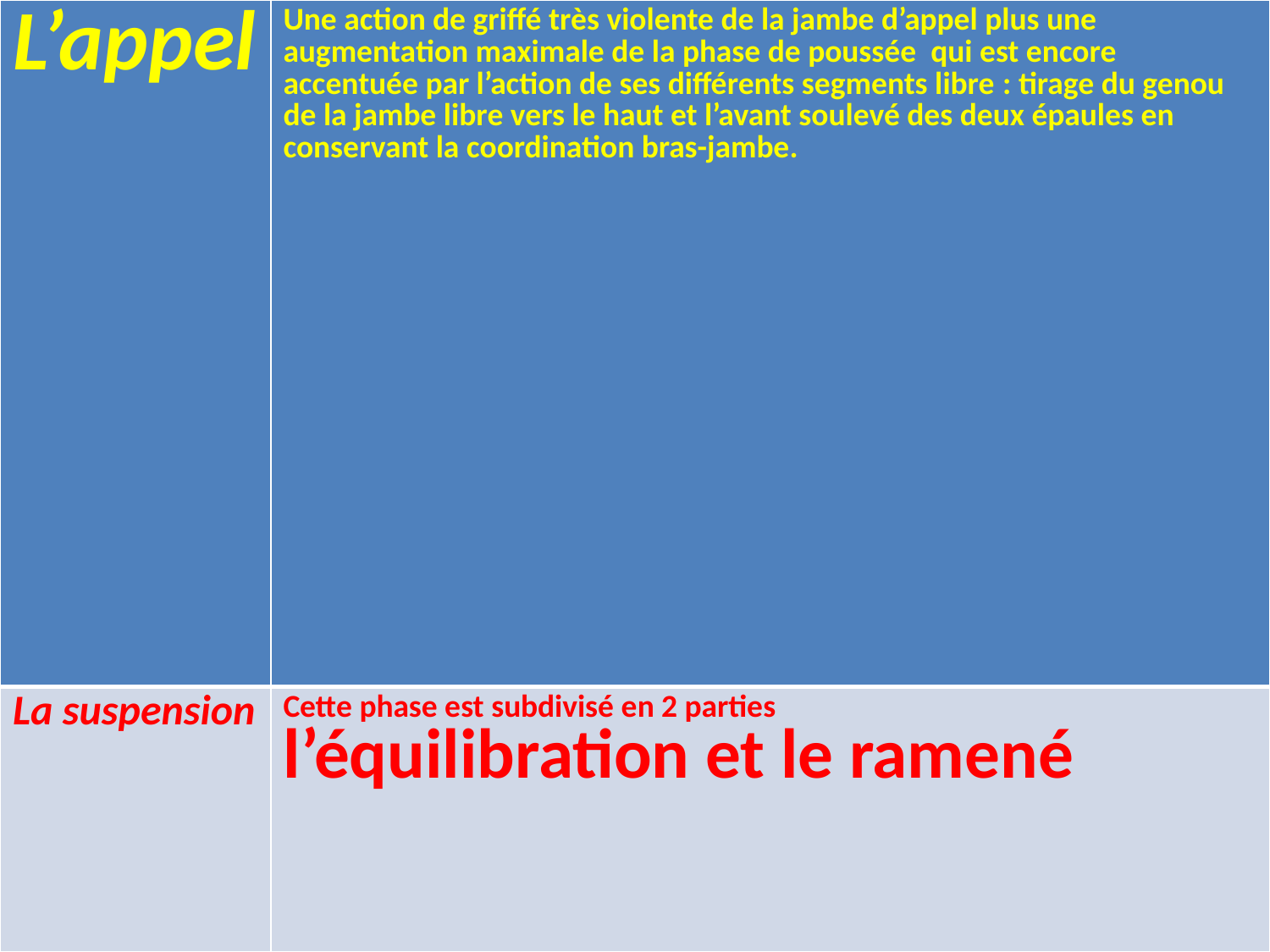

| L’appel | Une action de griffé très violente de la jambe d’appel plus une augmentation maximale de la phase de poussée qui est encore accentuée par l’action de ses différents segments libre : tirage du genou de la jambe libre vers le haut et l’avant soulevé des deux épaules en conservant la coordination bras-jambe. |
| --- | --- |
| La suspension | Cette phase est subdivisé en 2 parties l’équilibration et le ramené |
#